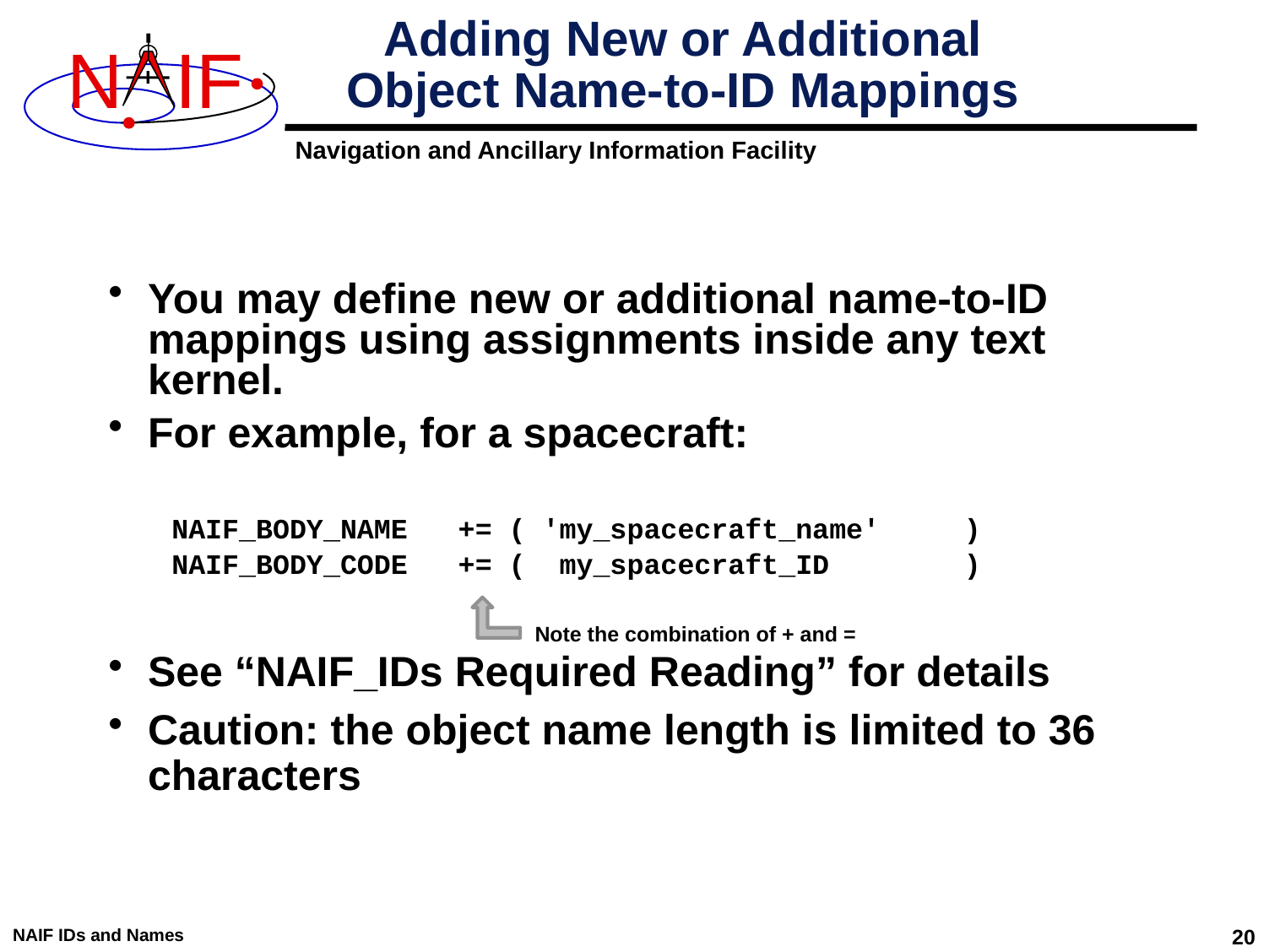

# Adding New or Additional Object Name-to-ID Mappings
You may define new or additional name-to-ID mappings using assignments inside any text kernel.
For example, for a spacecraft:

NAIF_BODY_NAME   += ( 'my_spacecraft_name'     )
NAIF_BODY_CODE   += (  my_spacecraft_ID        )

See “NAIF_IDs Required Reading” for details
Caution: the object name length is limited to 36 characters

Note the combination of + and =
NAIF IDs and Names
20